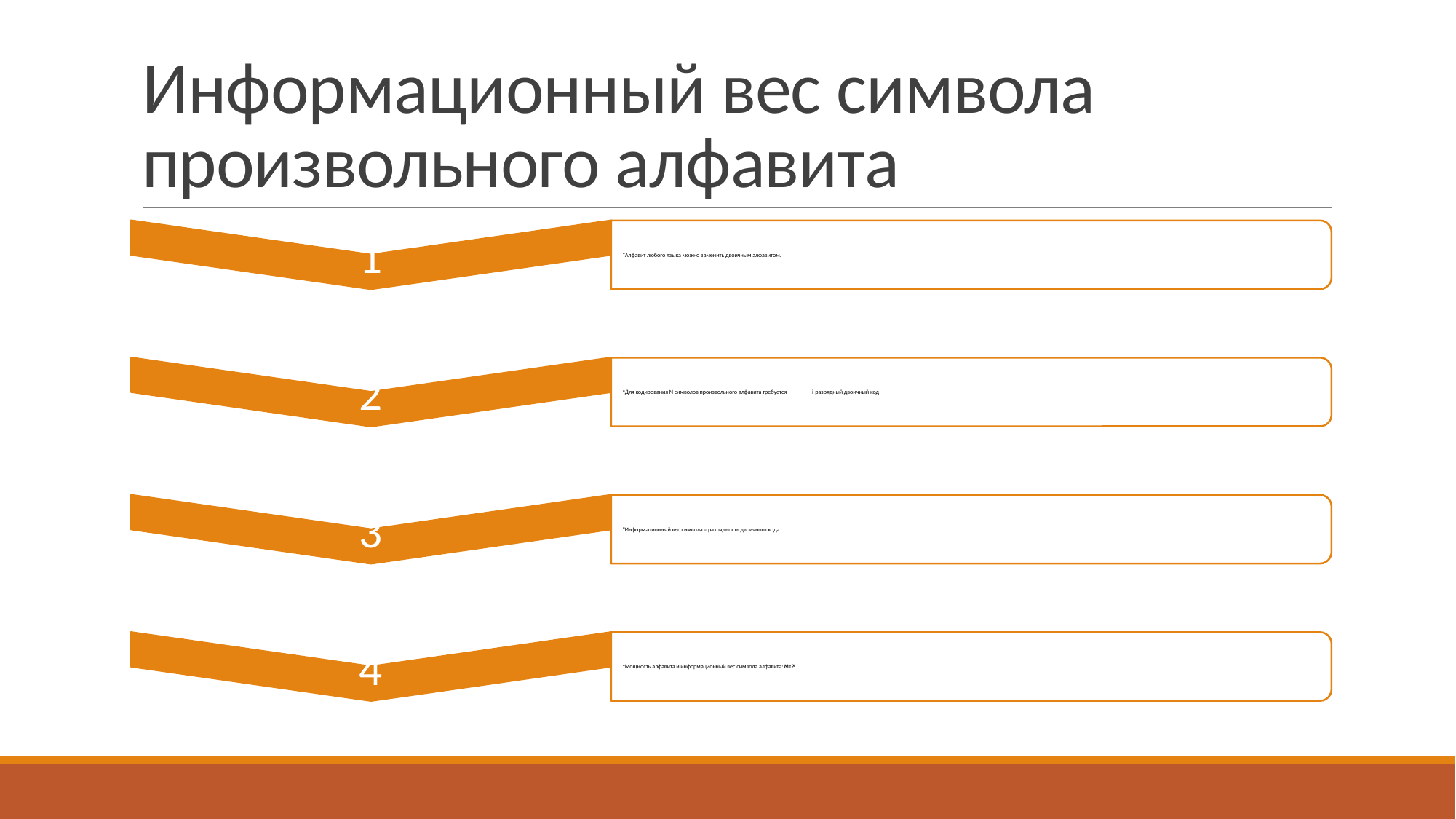

# Информационный вес символа произвольного алфавита
1
Алфавит любого языка можно заменить двоичным алфавитом.
2
3
Информационный вес символа = разрядность двоичного кода.
4
Мощность алфавита и информационный вес символа алфавита: N=2i